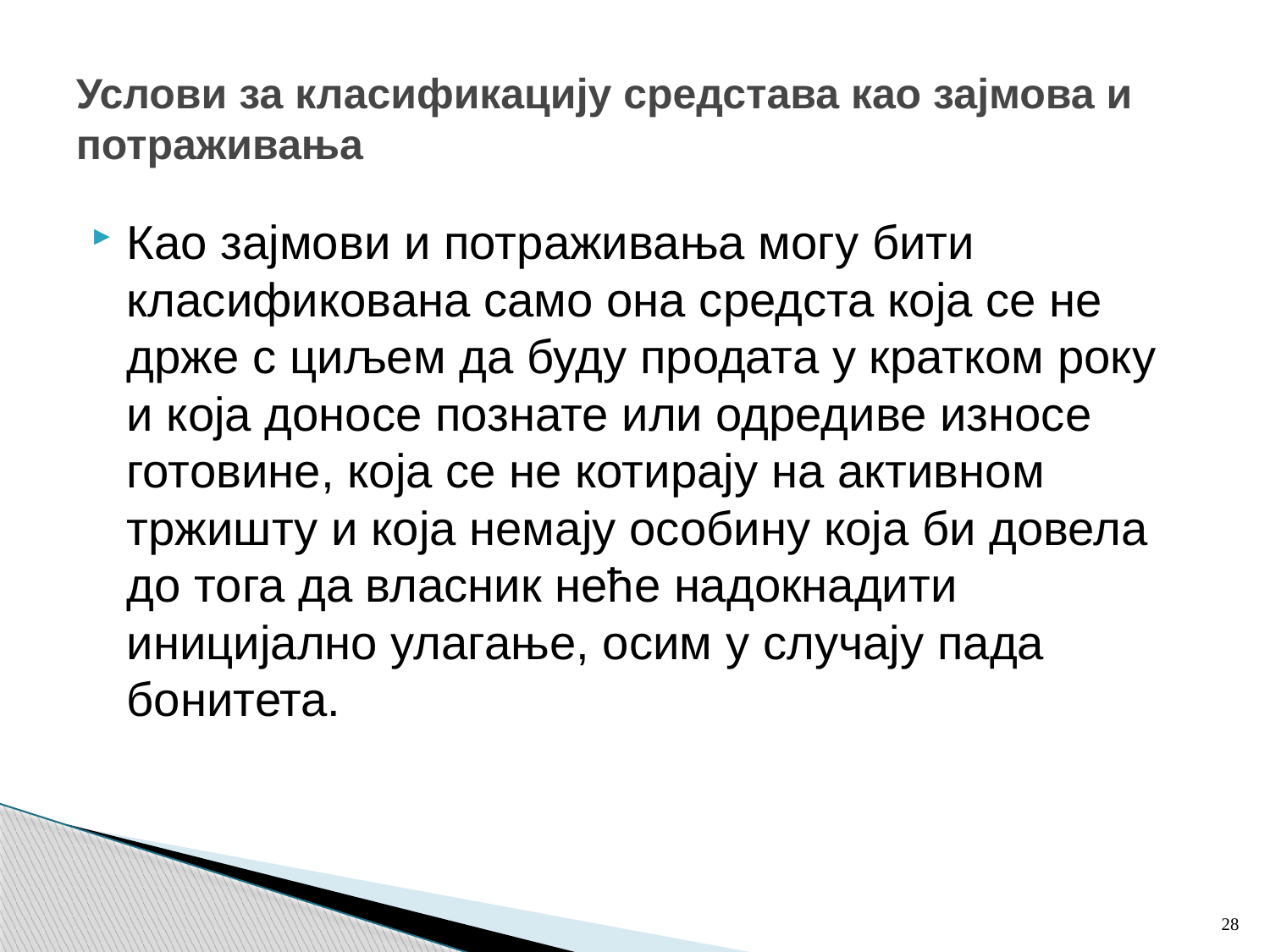

# Услови за класификацију средстава као зајмова и потраживања
Као зајмови и потраживања могу бити класификована само она средста која се не држе с циљем да буду продата у кратком року и која доносе познате или одредиве износе готовине, која се не котирају на активном тржишту и која немају особину која би довела до тога да власник неће надокнадити иницијално улагање, осим у случају пада бонитета.
28